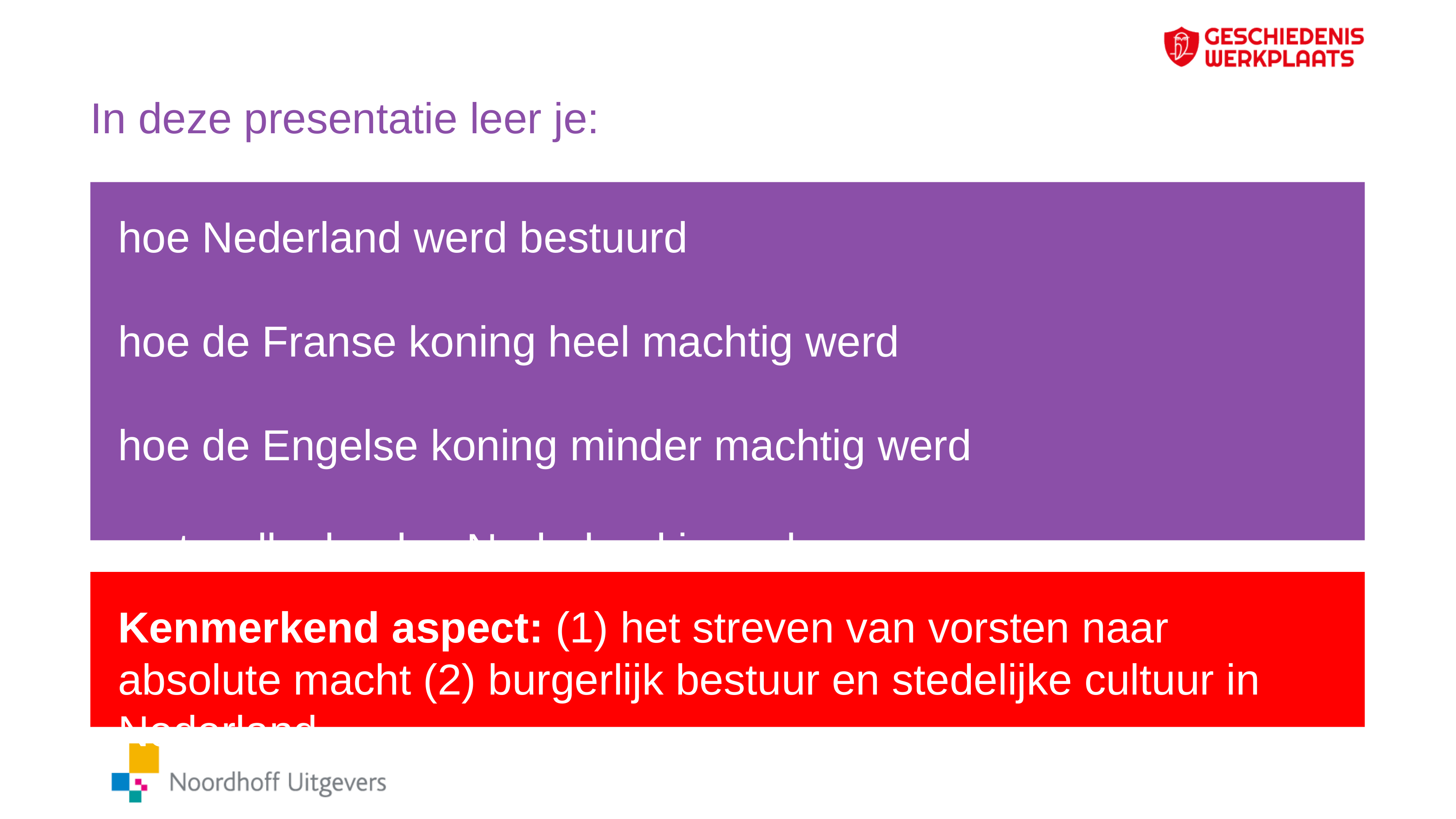

# In deze presentatie leer je:
hoe Nederland werd bestuurd

hoe de Franse koning heel machtig werd

hoe de Engelse koning minder machtig werd

met welke landen Nederland in oorlog was

Kenmerkend aspect: (1) het streven van vorsten naar absolute macht (2) burgerlijk bestuur en stedelijke cultuur in Nederland